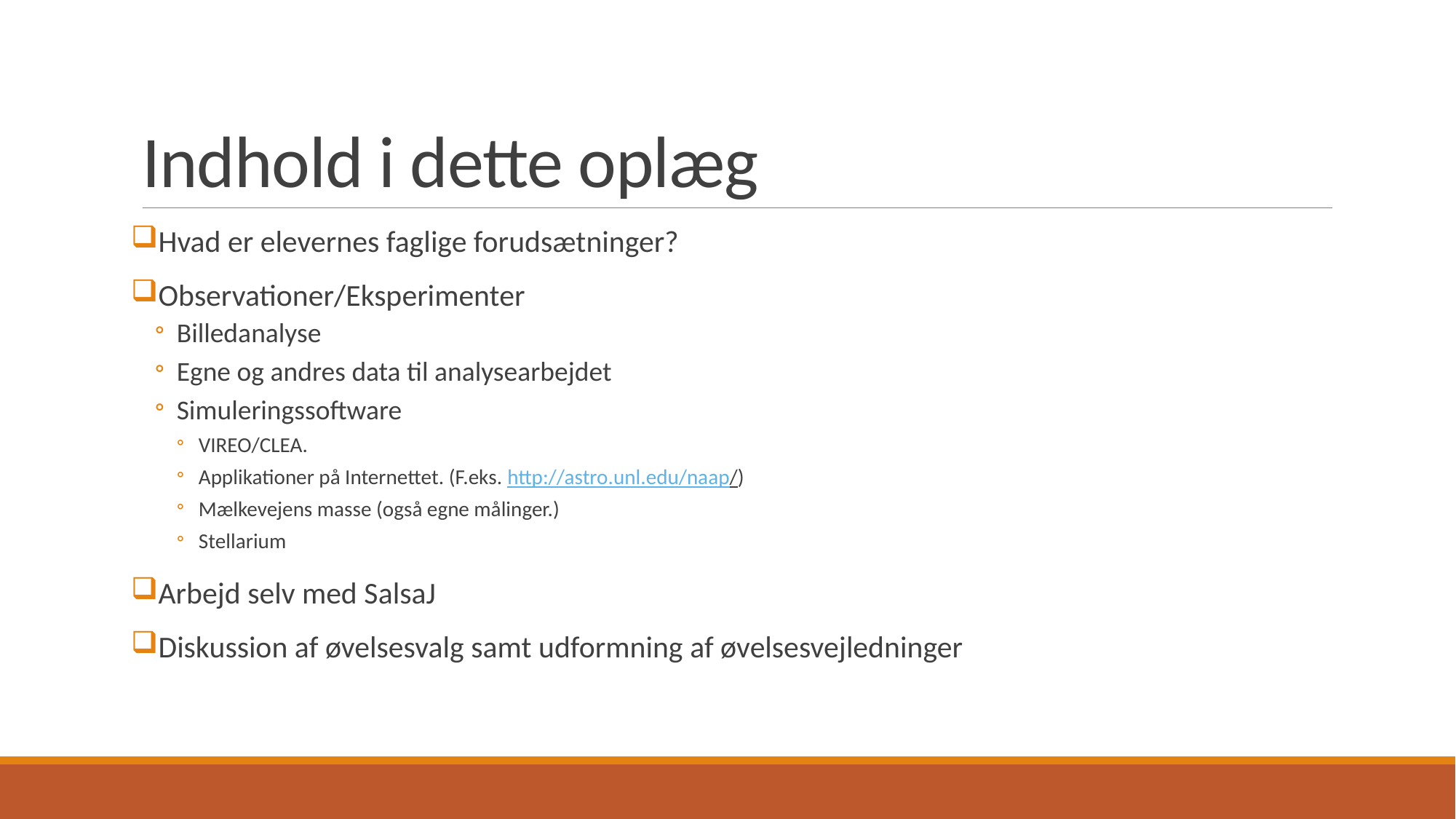

# Indhold i dette oplæg
Hvad er elevernes faglige forudsætninger?
Observationer/Eksperimenter
Billedanalyse
Egne og andres data til analysearbejdet
Simuleringssoftware
VIREO/CLEA.
Applikationer på Internettet. (F.eks. http://astro.unl.edu/naap/)
Mælkevejens masse (også egne målinger.)
Stellarium
Arbejd selv med SalsaJ
Diskussion af øvelsesvalg samt udformning af øvelsesvejledninger